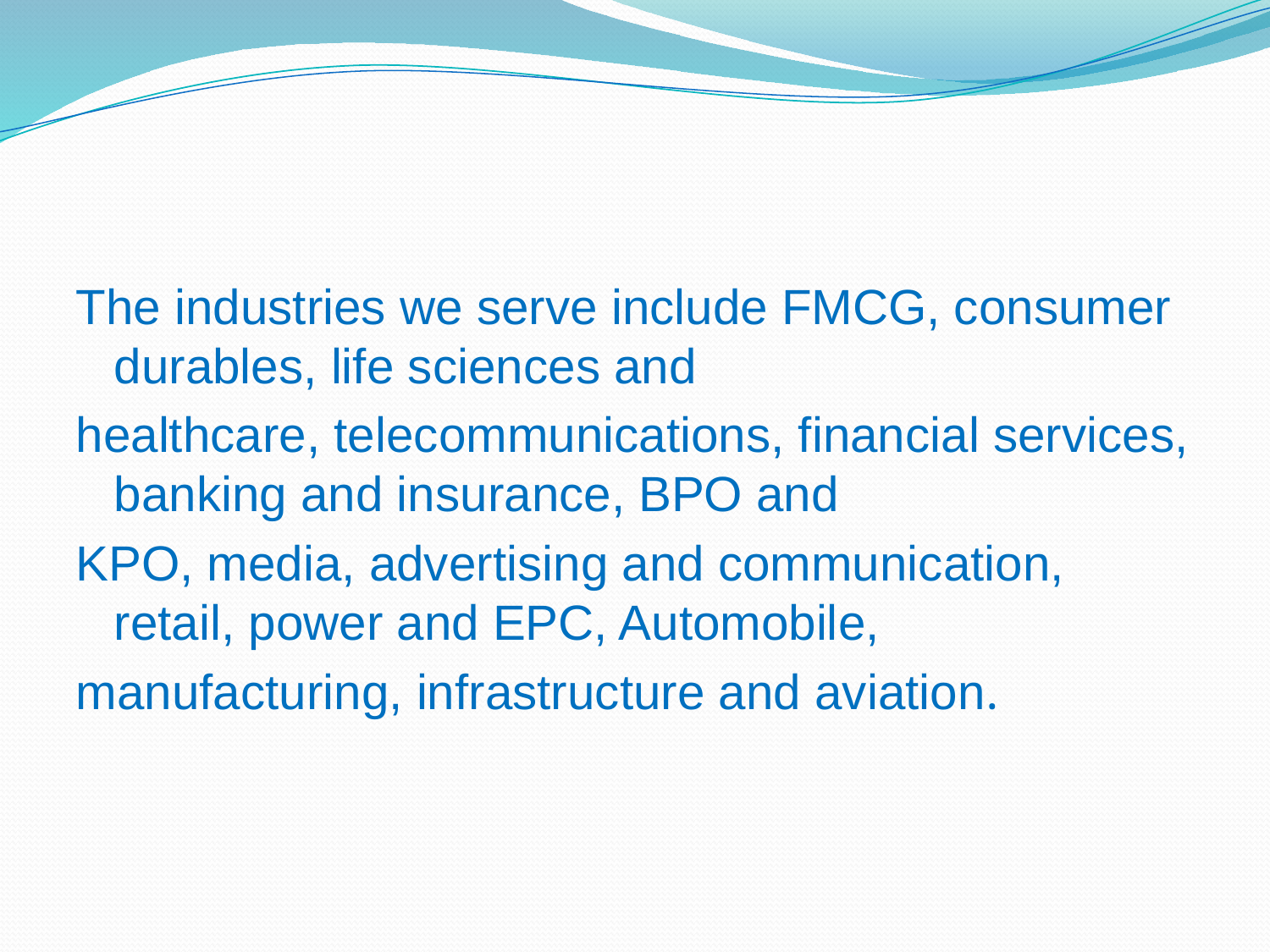

#
The industries we serve include FMCG, consumer durables, life sciences and
healthcare, telecommunications, financial services, banking and insurance, BPO and
KPO, media, advertising and communication, retail, power and EPC, Automobile,
manufacturing, infrastructure and aviation.